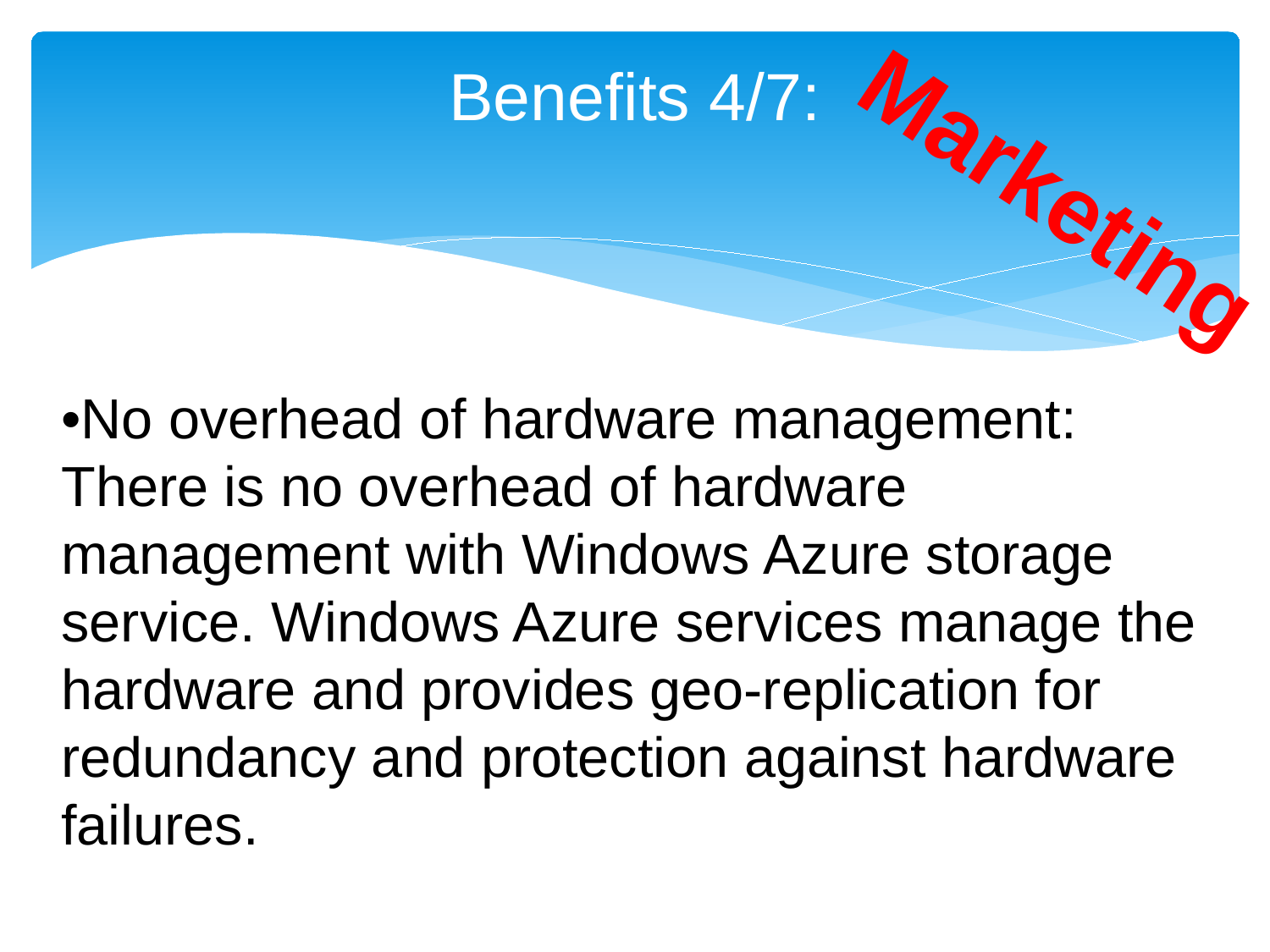

# Benefits 4/7:
Marketing
•No overhead of hardware management: There is no overhead of hardware management with Windows Azure storage service. Windows Azure services manage the hardware and provides geo-replication for redundancy and protection against hardware failures.